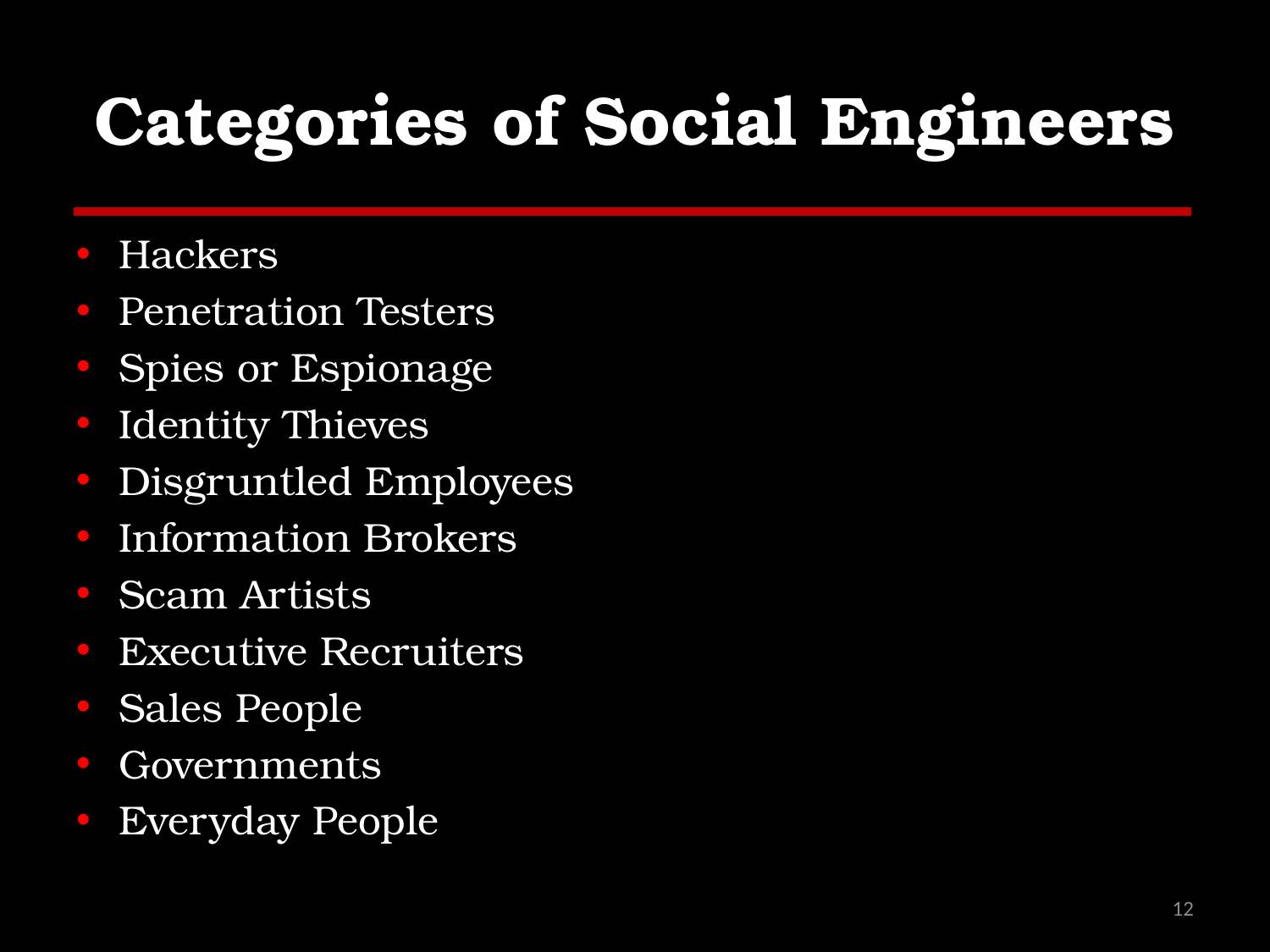

# Categories of Social Engineers
Hackers
Penetration Testers
Spies or Espionage
Identity Thieves
Disgruntled Employees
Information Brokers
Scam Artists
Executive Recruiters
Sales People
Governments
Everyday People
12